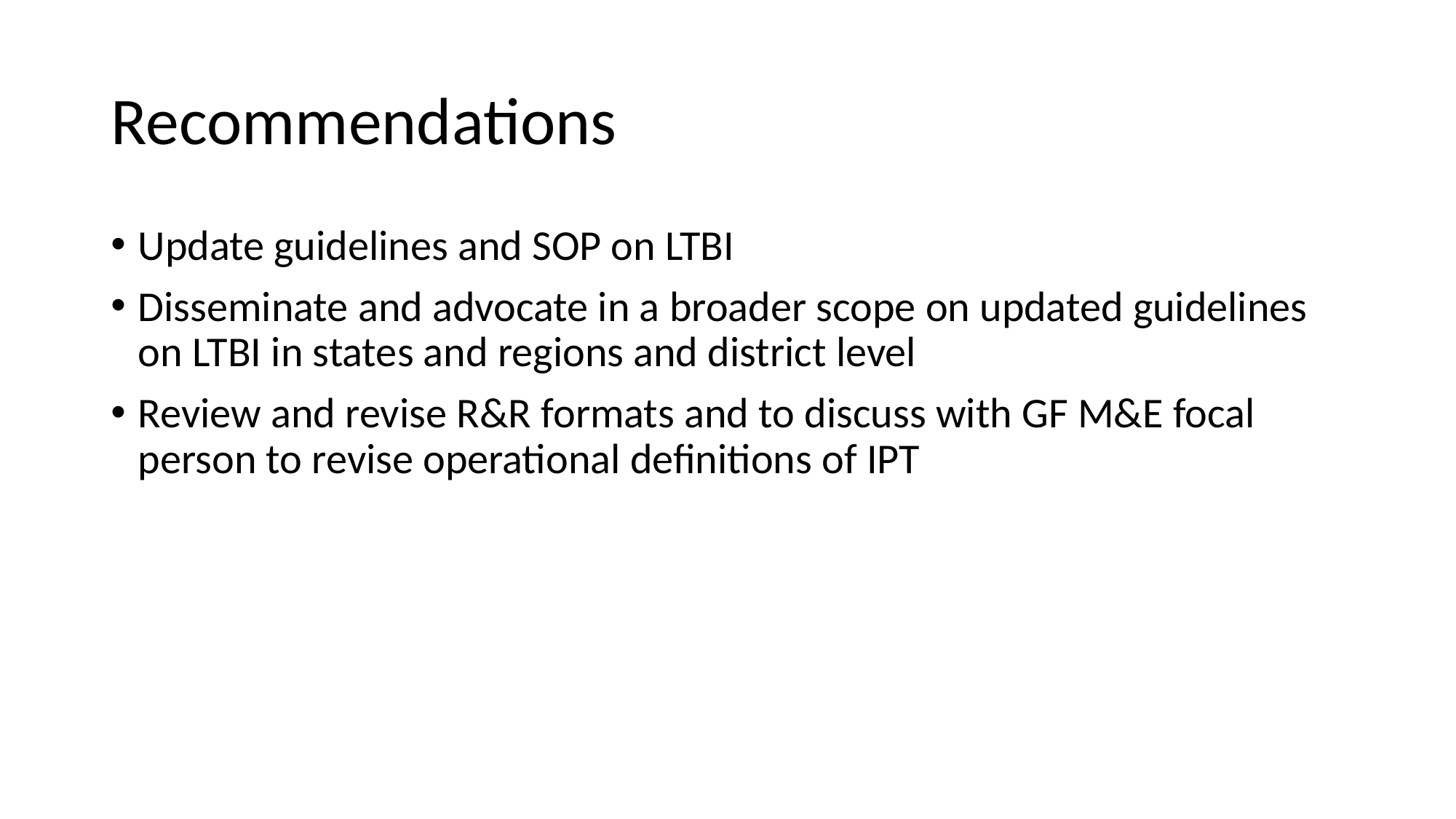

# Recommendations
Update guidelines and SOP on LTBI
Disseminate and advocate in a broader scope on updated guidelines on LTBI in states and regions and district level
Review and revise R&R formats and to discuss with GF M&E focal person to revise operational definitions of IPT